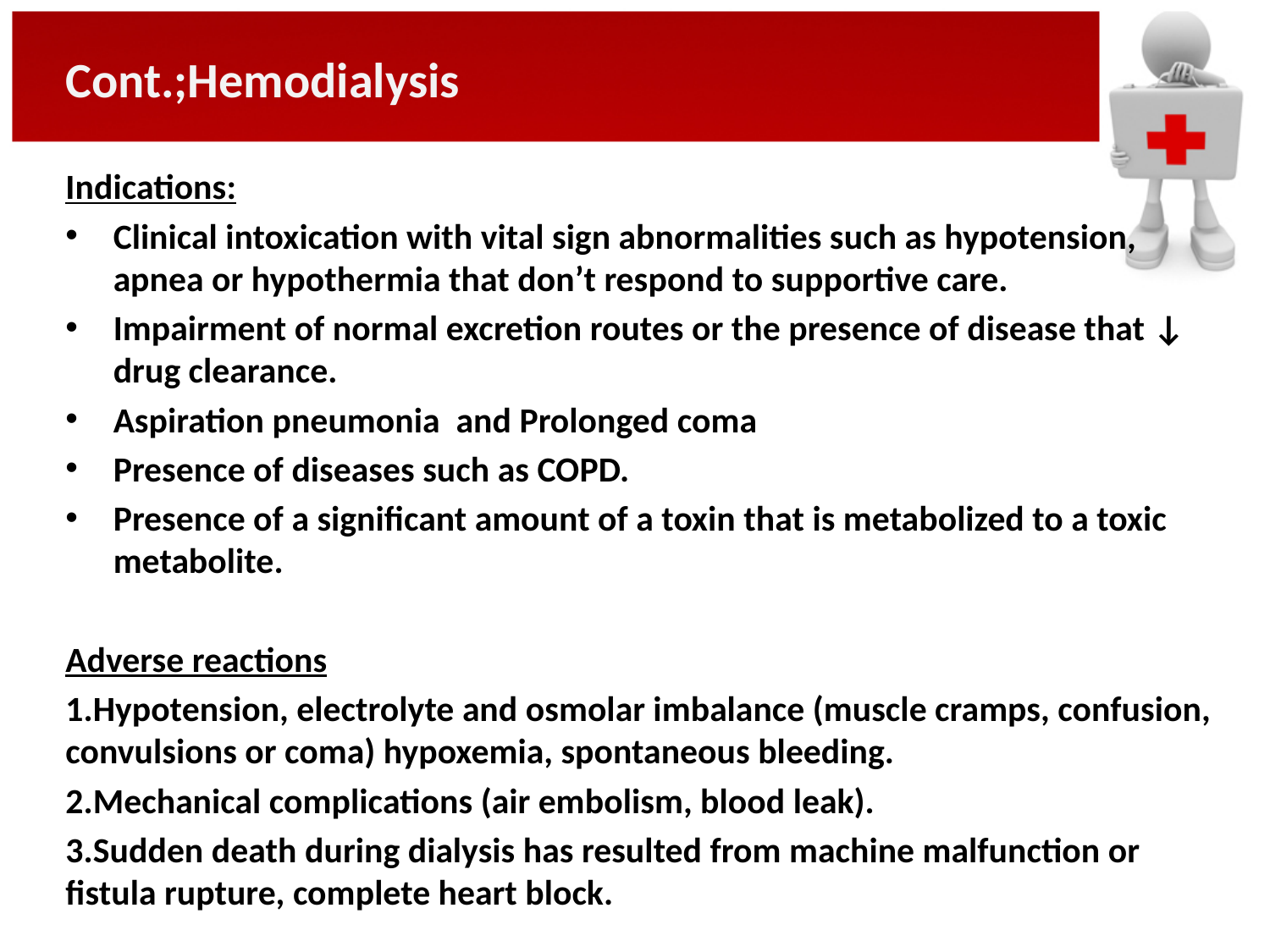

Cont.;Hemodialysis

Indications:
Clinical intoxication with vital sign abnormalities such as hypotension, apnea or hypothermia that don’t respond to supportive care.
Impairment of normal excretion routes or the presence of disease that ↓ drug clearance.
Aspiration pneumonia  and Prolonged coma
Presence of diseases such as COPD.
Presence of a significant amount of a toxin that is metabolized to a toxic metabolite.

Adverse reactions
1.Hypotension, electrolyte and osmolar imbalance (muscle cramps, confusion, convulsions or coma) hypoxemia, spontaneous bleeding.
2.Mechanical complications (air embolism, blood leak).
3.Sudden death during dialysis has resulted from machine malfunction or fistula rupture, complete heart block.